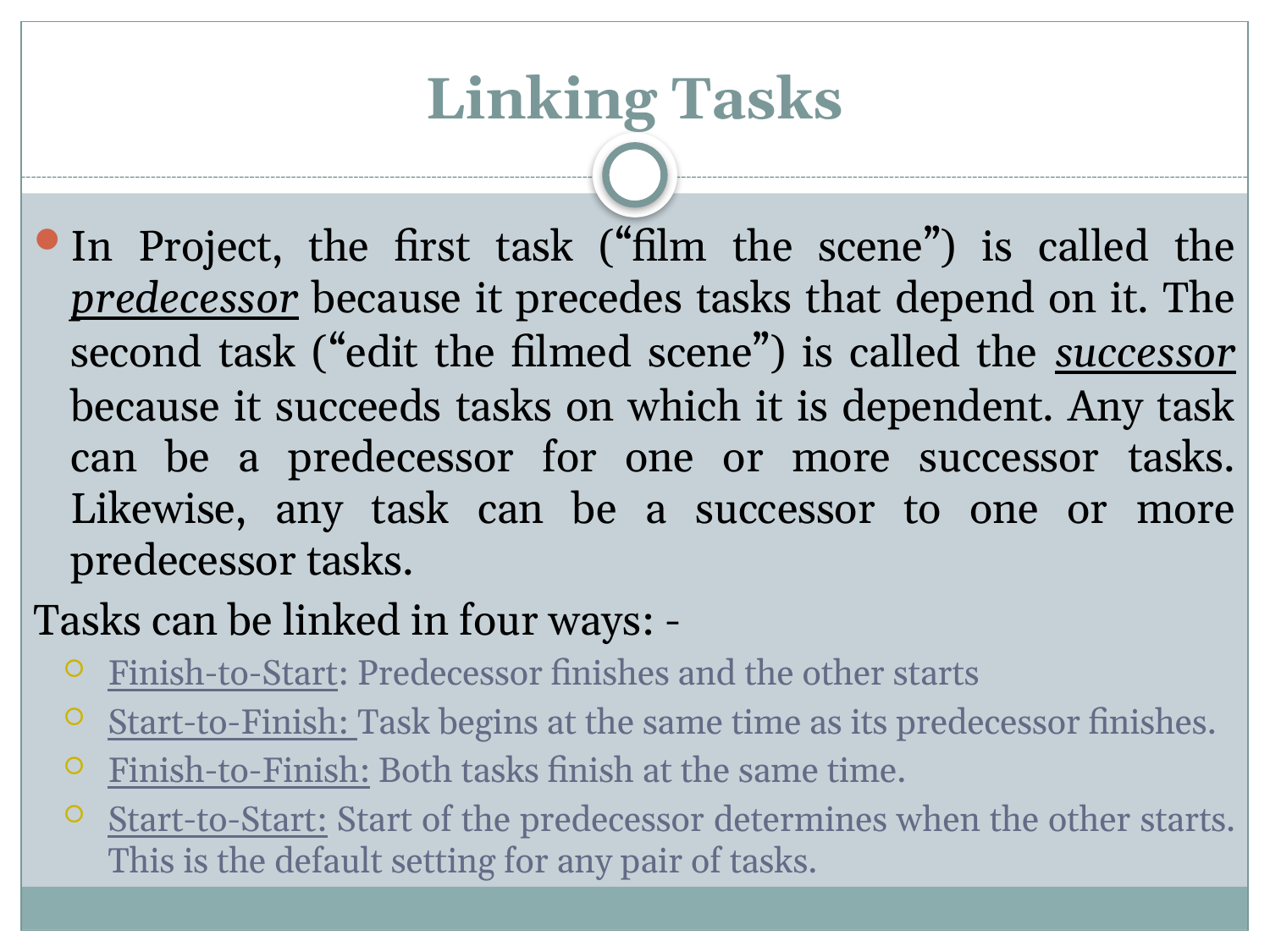

# Linking Tasks
In Project, the first task (“film the scene”) is called the predecessor because it precedes tasks that depend on it. The second task (“edit the filmed scene”) is called the successor because it succeeds tasks on which it is dependent. Any task can be a predecessor for one or more successor tasks. Likewise, any task can be a successor to one or more predecessor tasks.
Tasks can be linked in four ways: -
Finish-to-Start: Predecessor finishes and the other starts
Start-to-Finish: Task begins at the same time as its predecessor finishes.
Finish-to-Finish: Both tasks finish at the same time.
Start-to-Start: Start of the predecessor determines when the other starts. This is the default setting for any pair of tasks.